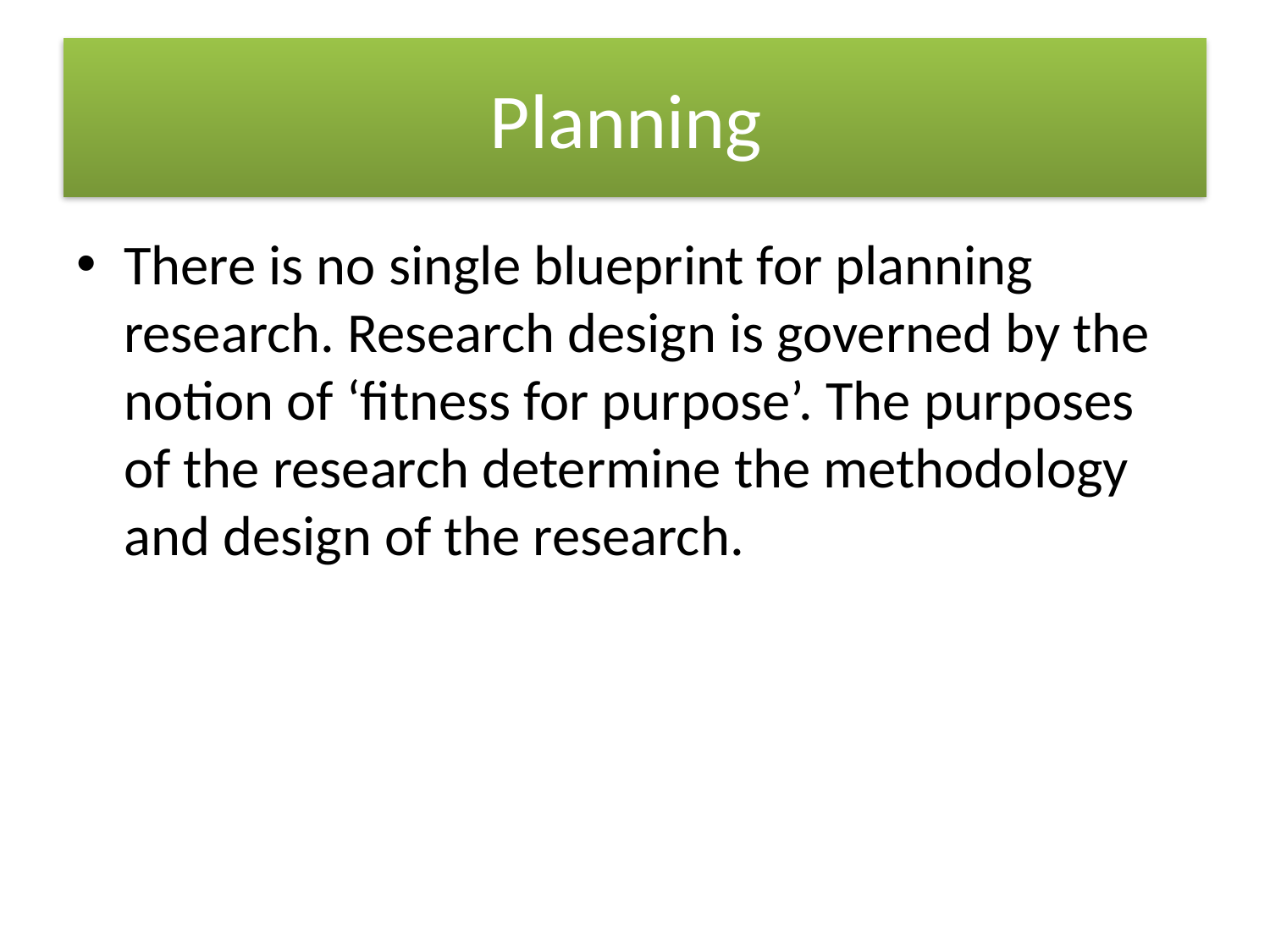

# Planning
There is no single blueprint for planning research. Research design is governed by the notion of ‘fitness for purpose’. The purposes of the research determine the methodology and design of the research.